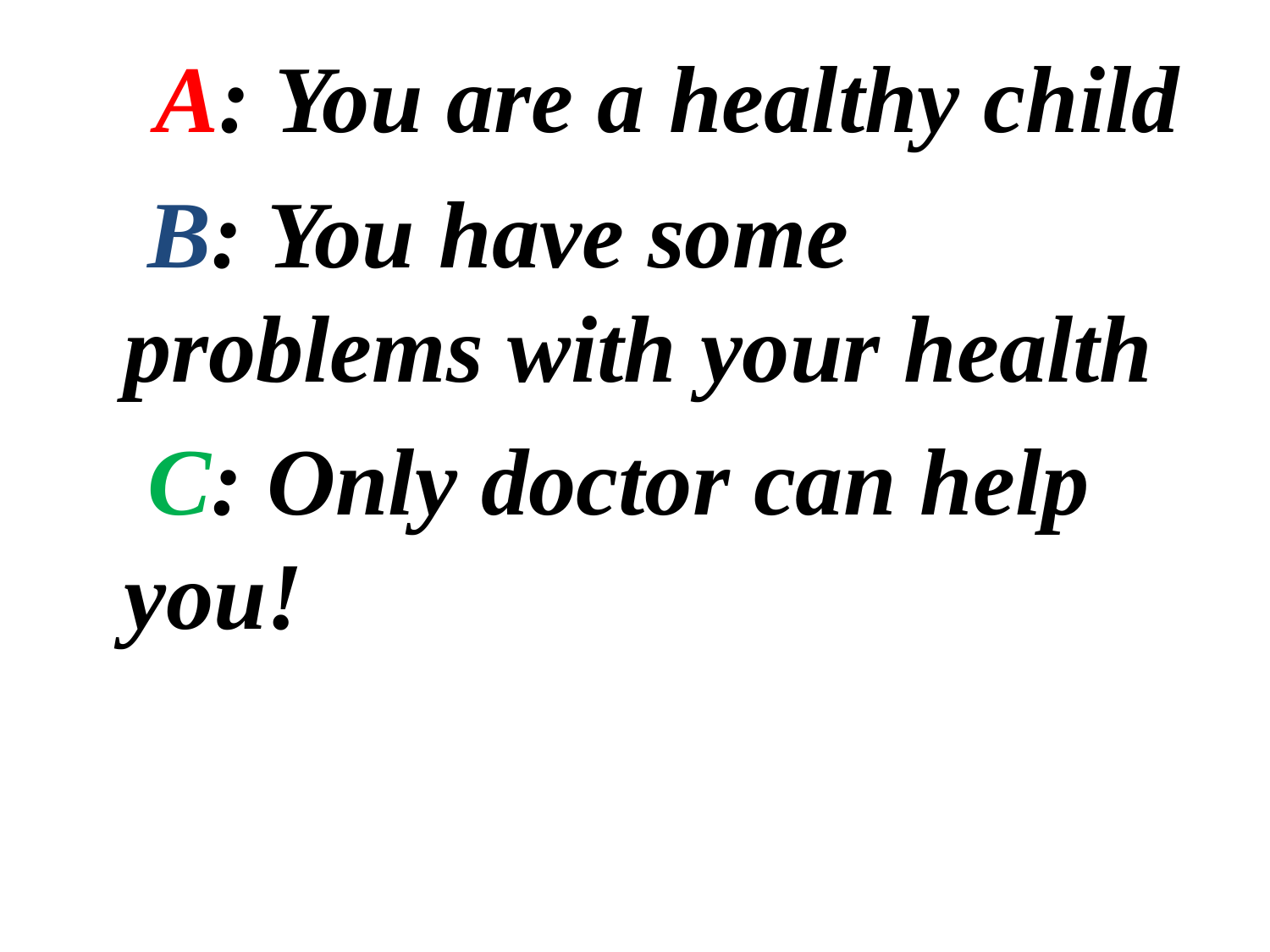

A: You are a healthy child
   B: You have some problems with your health
   C: Only doctor can help you!
#